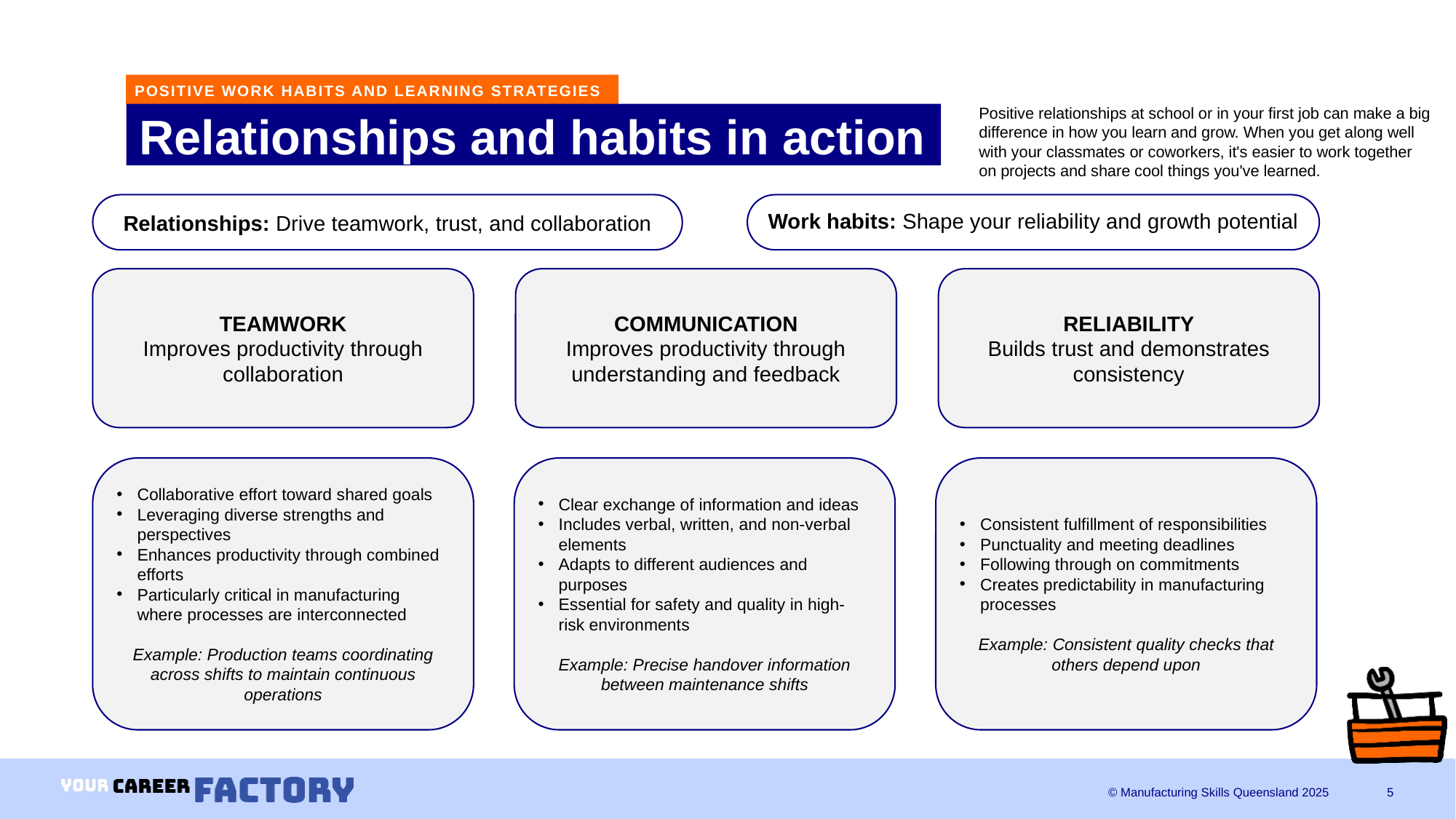

POSITIVE WORK HABITS AND LEARNING STRATEGIES
Positive relationships at school or in your first job can make a big difference in how you learn and grow. When you get along well with your classmates or coworkers, it's easier to work together on projects and share cool things you've learned.
# Relationships and habits in action
Work habits: Shape your reliability and growth potential
Relationships: Drive teamwork, trust, and collaboration
TEAMWORK
Improves productivity through collaboration
COMMUNICATION
Improves productivity through understanding and feedback
RELIABILITY
Builds trust and demonstrates consistency
Clear exchange of information and ideas
Includes verbal, written, and non-verbal elements
Adapts to different audiences and purposes
Essential for safety and quality in high-risk environments

Example: Precise handover information between maintenance shifts
Consistent fulfillment of responsibilities
Punctuality and meeting deadlines
Following through on commitments
Creates predictability in manufacturing processes

Example: Consistent quality checks that others depend upon
Collaborative effort toward shared goals
Leveraging diverse strengths and perspectives
Enhances productivity through combined efforts
Particularly critical in manufacturing where processes are interconnected

Example: Production teams coordinating across shifts to maintain continuous operations